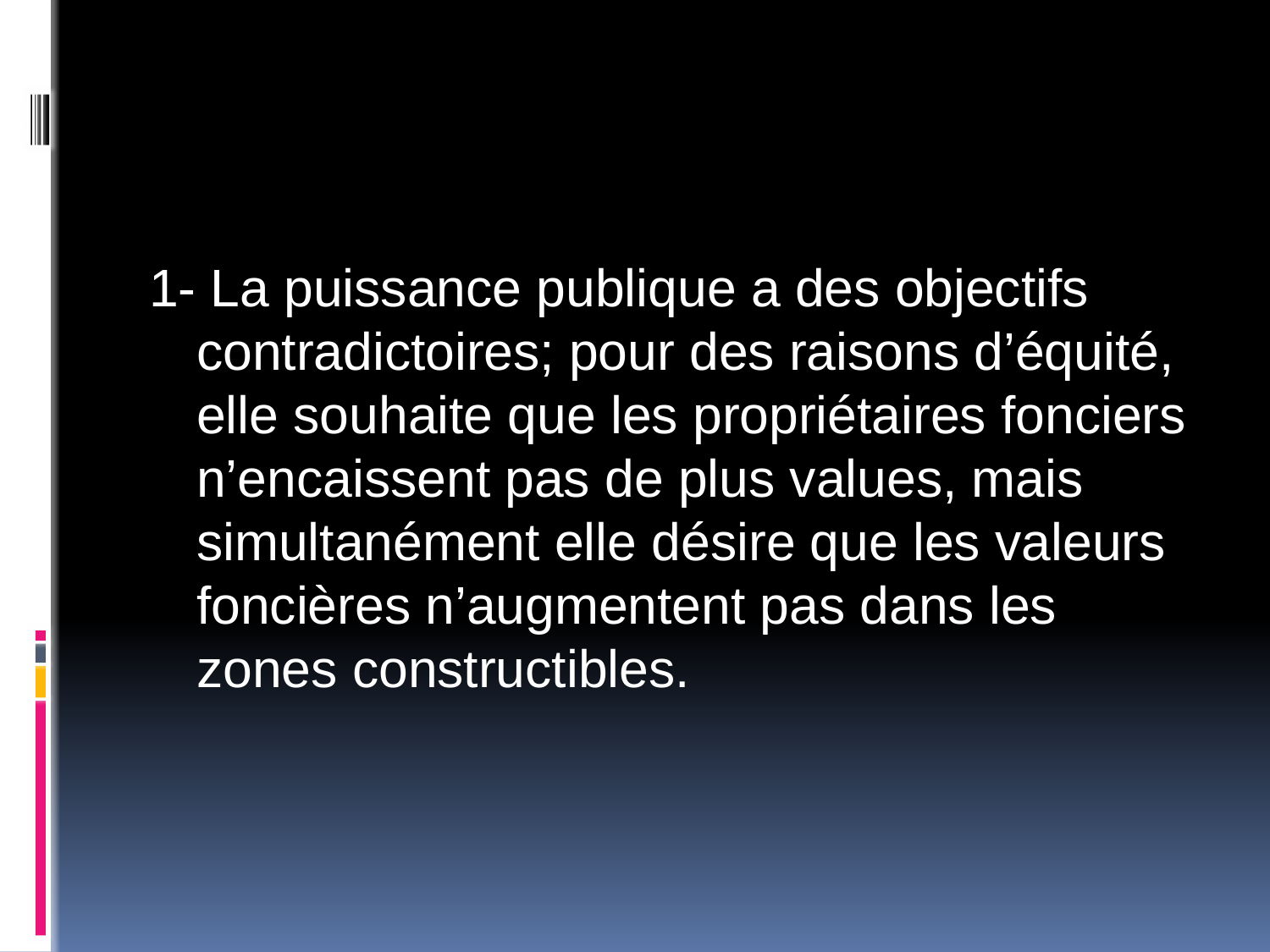

#
1- La puissance publique a des objectifs contradictoires; pour des raisons d’équité, elle souhaite que les propriétaires fonciers n’encaissent pas de plus values, mais simultanément elle désire que les valeurs foncières n’augmentent pas dans les zones constructibles.